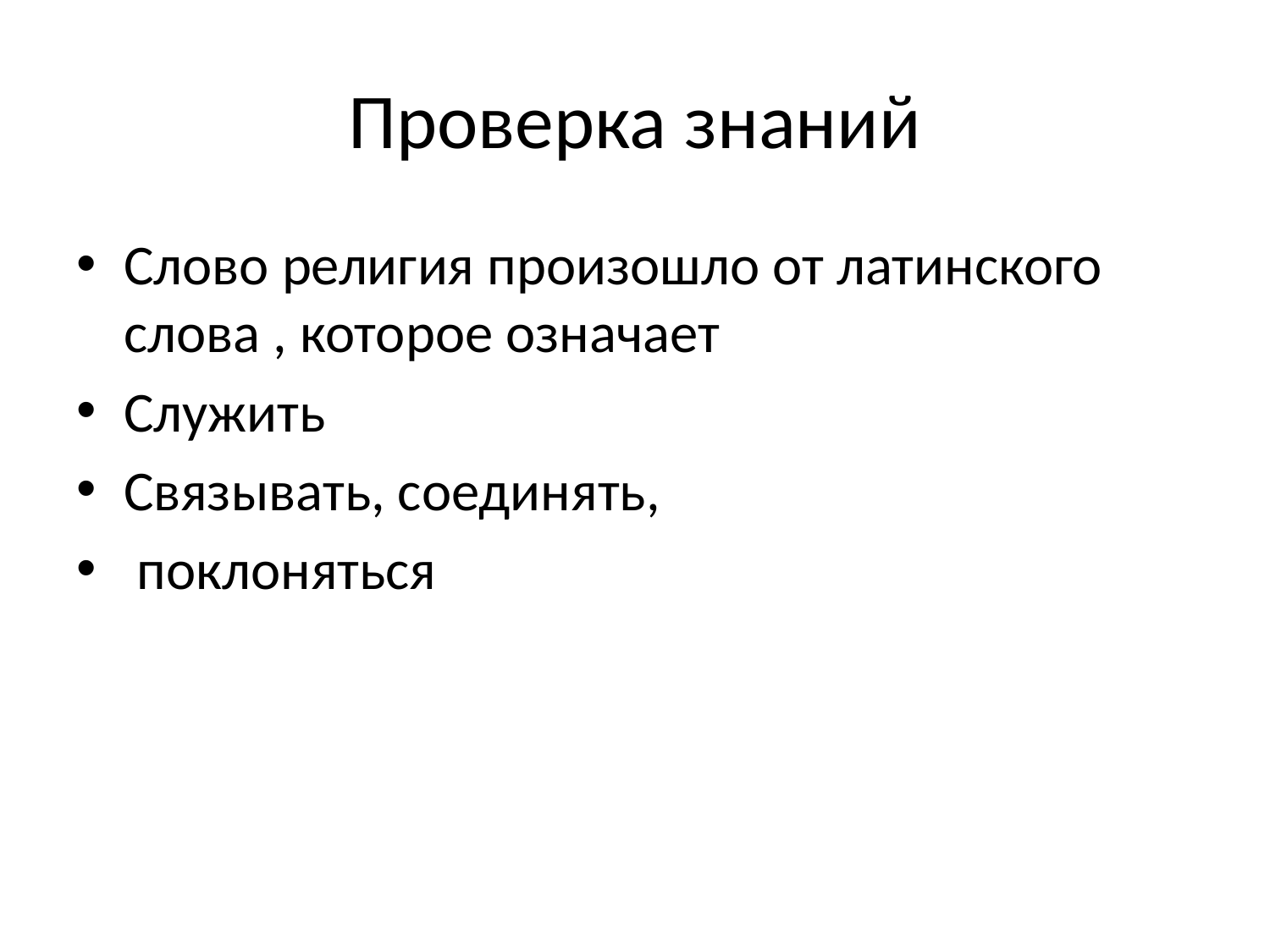

# Проверка знаний
Слово религия произошло от латинского слова , которое означает
Служить
Связывать, соединять,
 поклоняться